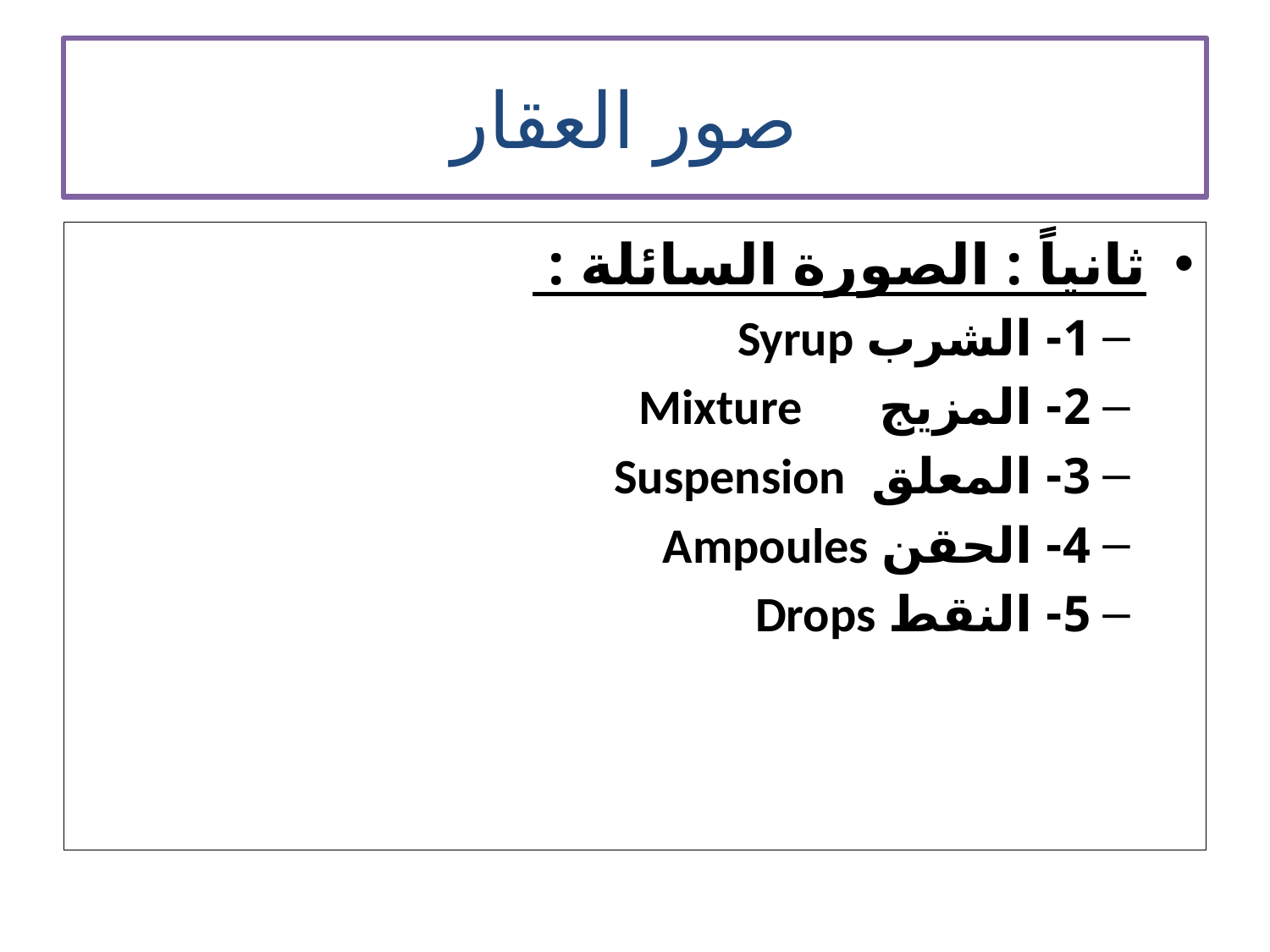

# صور العقار
ثانياً : الصورة السائلة :
1- الشرب Syrup
2- المزيج      Mixture
3- المعلق  Suspension
4- الحقن Ampoules
5- النقط Drops